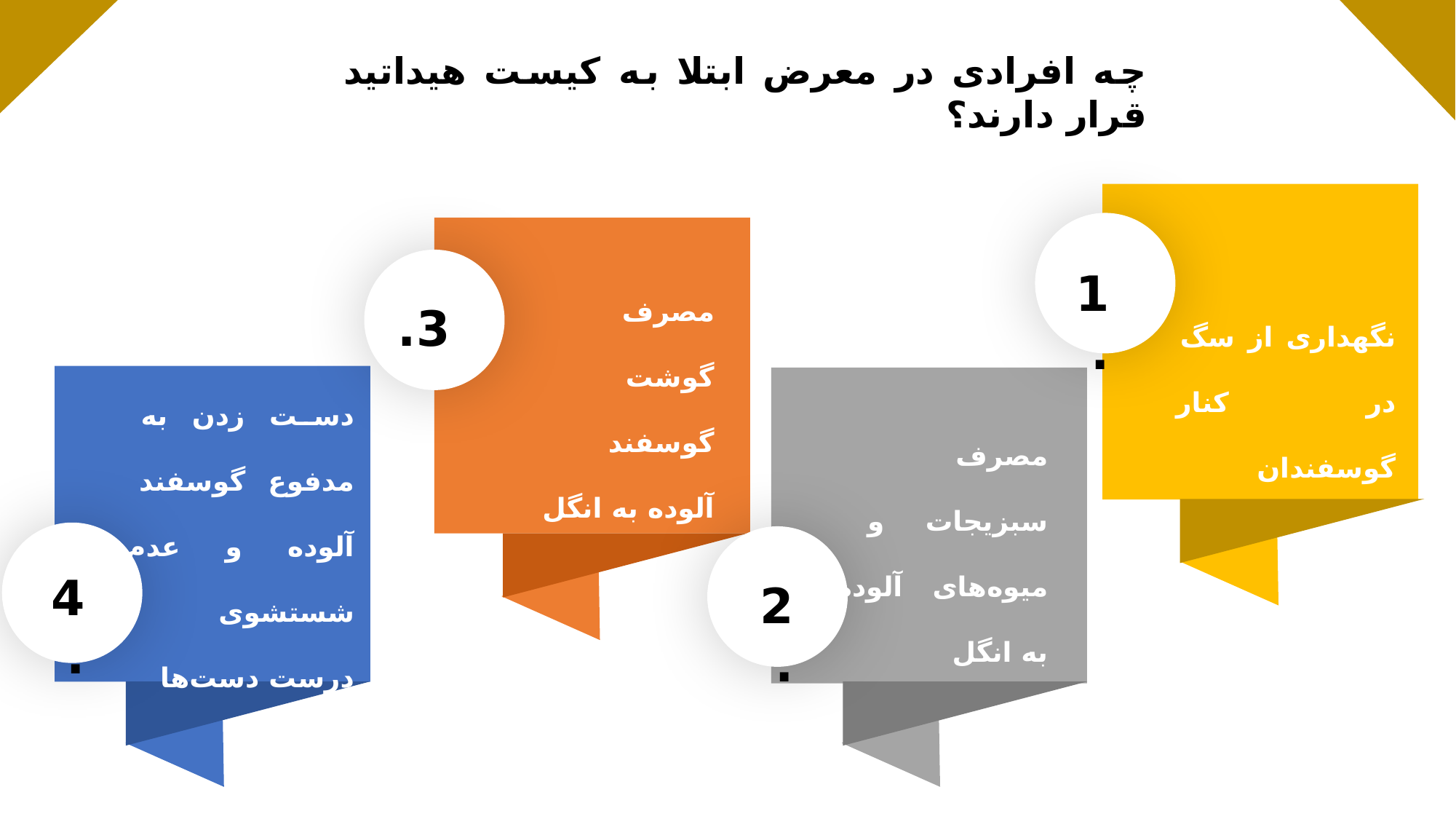

چه افرادی در معرض ابتلا به کیست هیداتید قرار دارند؟

مصرف گوشت گوسفند آلوده به انگل
1.
نگهداری از سگ در کنار گوسفندان
3.
دست زدن به مدفوع گوسفند آلوده و عدم شستشوی درست دست‌ها

مصرف سبزیجات و میوه‌های آلوده به انگل

4.
2.